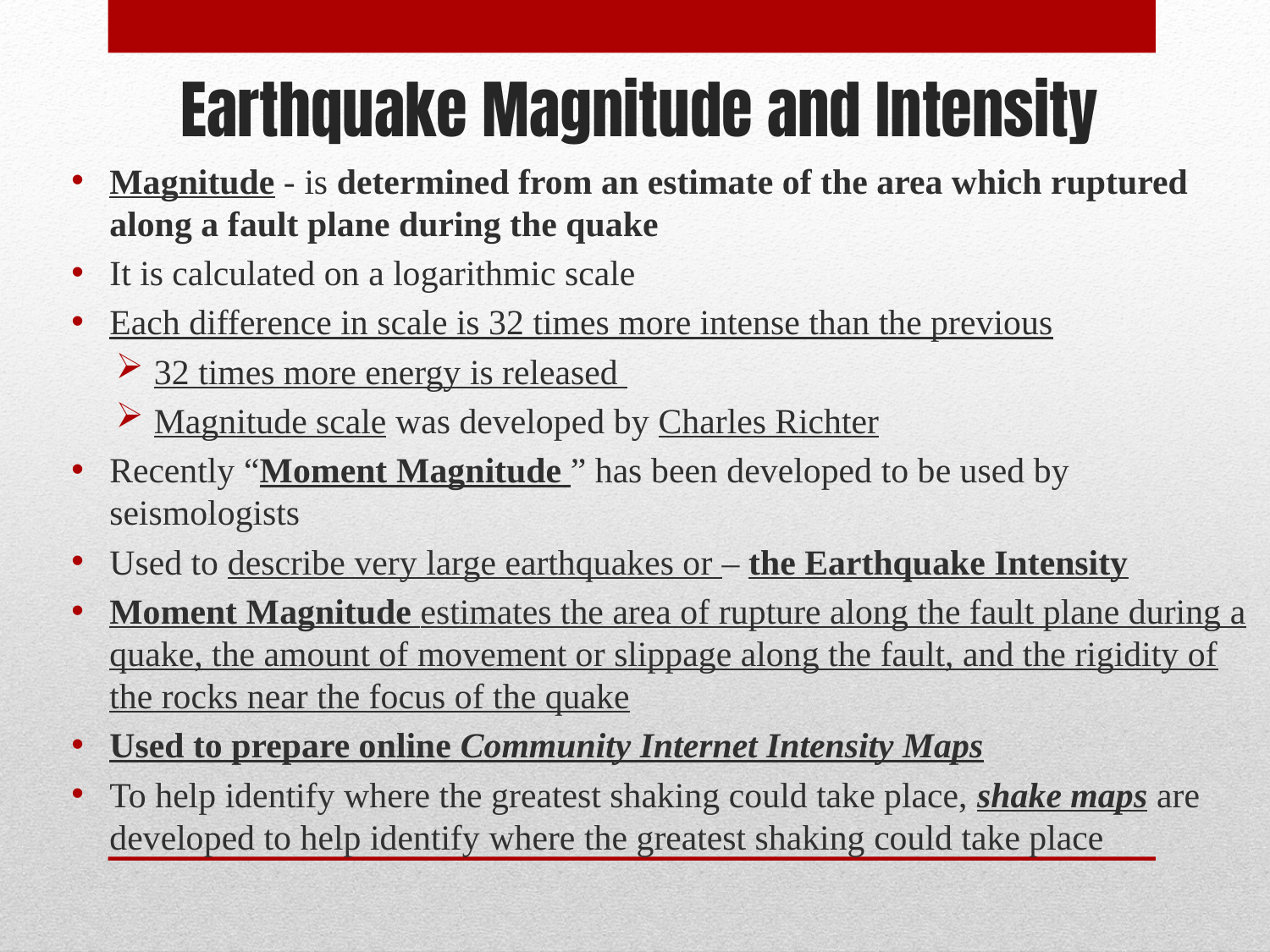

# Earthquake Magnitude and Intensity
Magnitude - is determined from an estimate of the area which ruptured along a fault plane during the quake
It is calculated on a logarithmic scale
Each difference in scale is 32 times more intense than the previous
32 times more energy is released
Magnitude scale was developed by Charles Richter
Recently “Moment Magnitude ” has been developed to be used by seismologists
Used to describe very large earthquakes or – the Earthquake Intensity
Moment Magnitude estimates the area of rupture along the fault plane during a quake, the amount of movement or slippage along the fault, and the rigidity of the rocks near the focus of the quake
Used to prepare online Community Internet Intensity Maps
To help identify where the greatest shaking could take place, shake maps are developed to help identify where the greatest shaking could take place